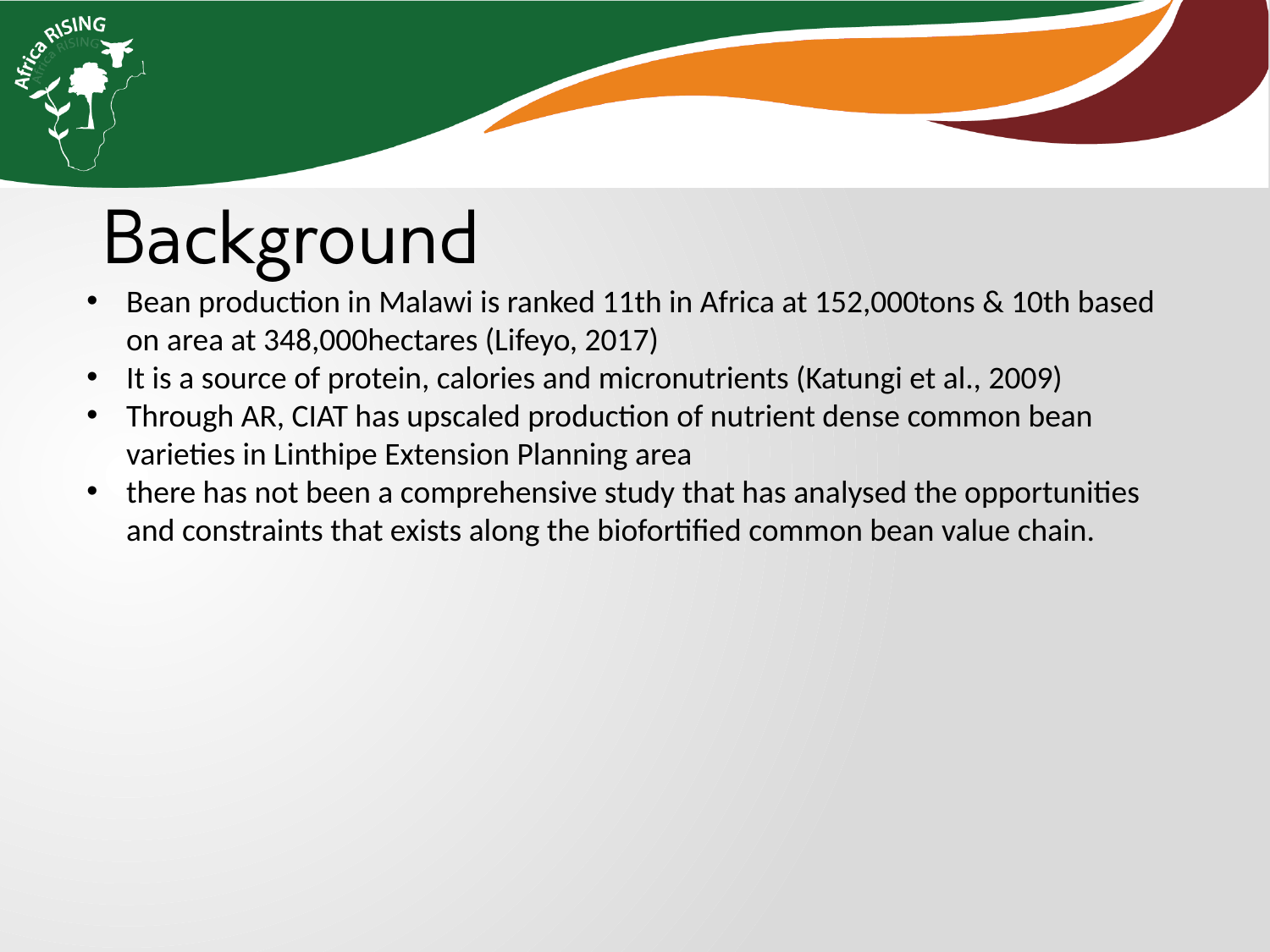

Background
Bean production in Malawi is ranked 11th in Africa at 152,000tons & 10th based on area at 348,000hectares (Lifeyo, 2017)
It is a source of protein, calories and micronutrients (Katungi et al., 2009)
Through AR, CIAT has upscaled production of nutrient dense common bean varieties in Linthipe Extension Planning area
there has not been a comprehensive study that has analysed the opportunities and constraints that exists along the biofortified common bean value chain.